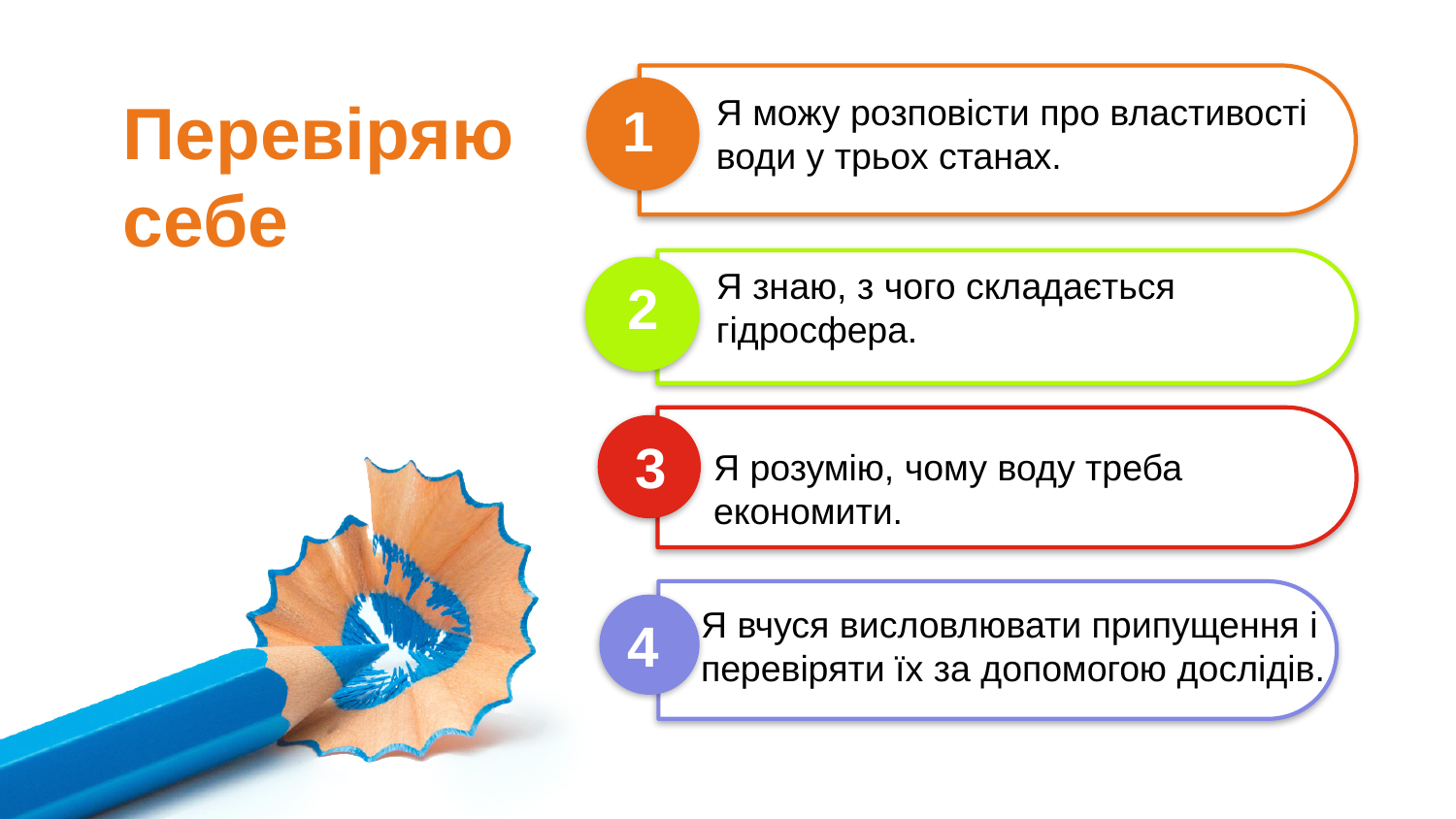

Перевіряю себе

Я можу розповісти про властивості води у трьох станах.
1

Я знаю, з чого складається
гідросфера.

2

3
Я розумію, чому воду треба
економити.

Я вчуся висловлювати припущення і перевіряти їх за допомогою дослідів.

4